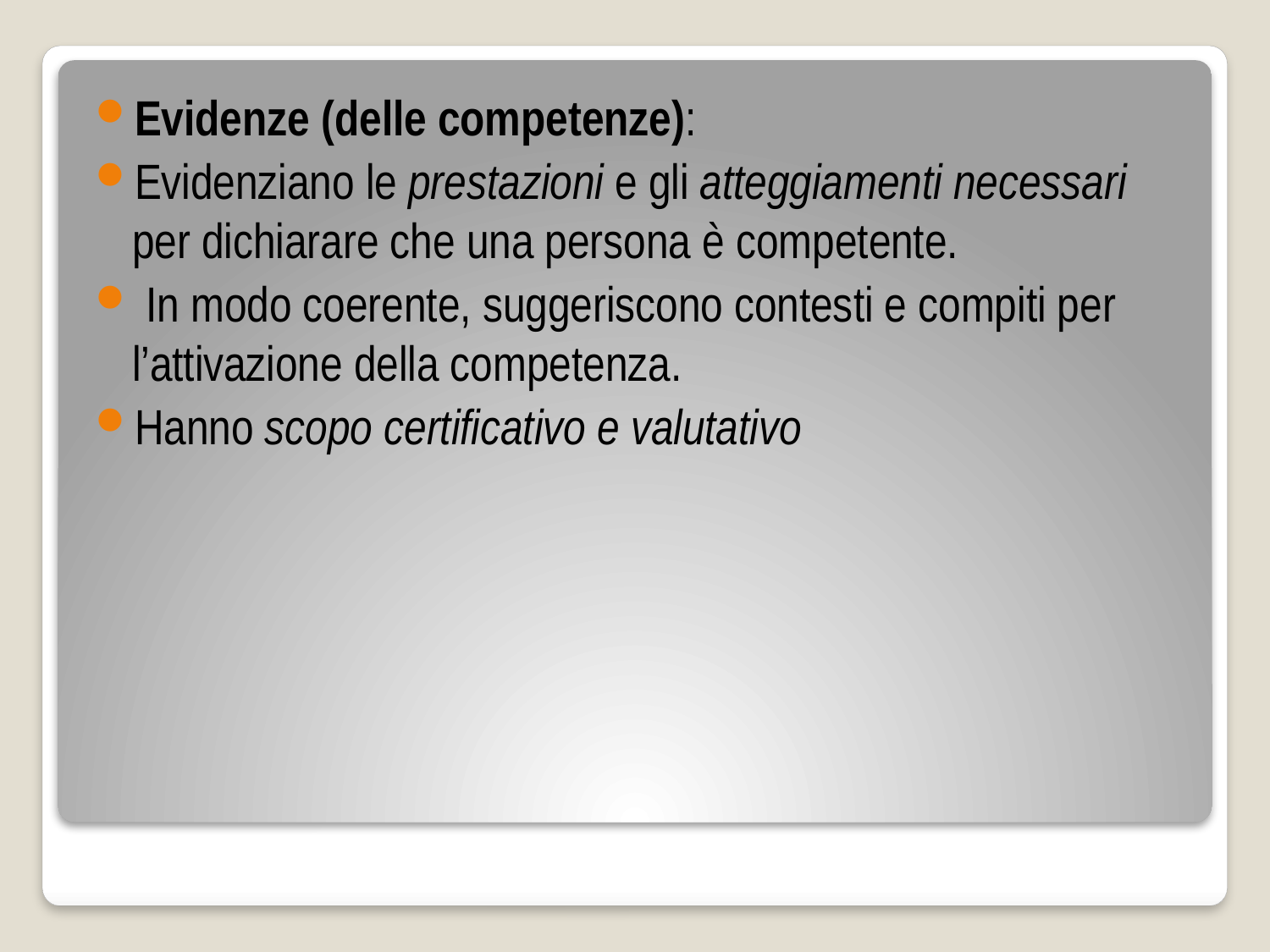

Evidenze (delle competenze):
Evidenziano le prestazioni e gli atteggiamenti necessari per dichiarare che una persona è competente.
 In modo coerente, suggeriscono contesti e compiti per l’attivazione della competenza.
Hanno scopo certificativo e valutativo
#